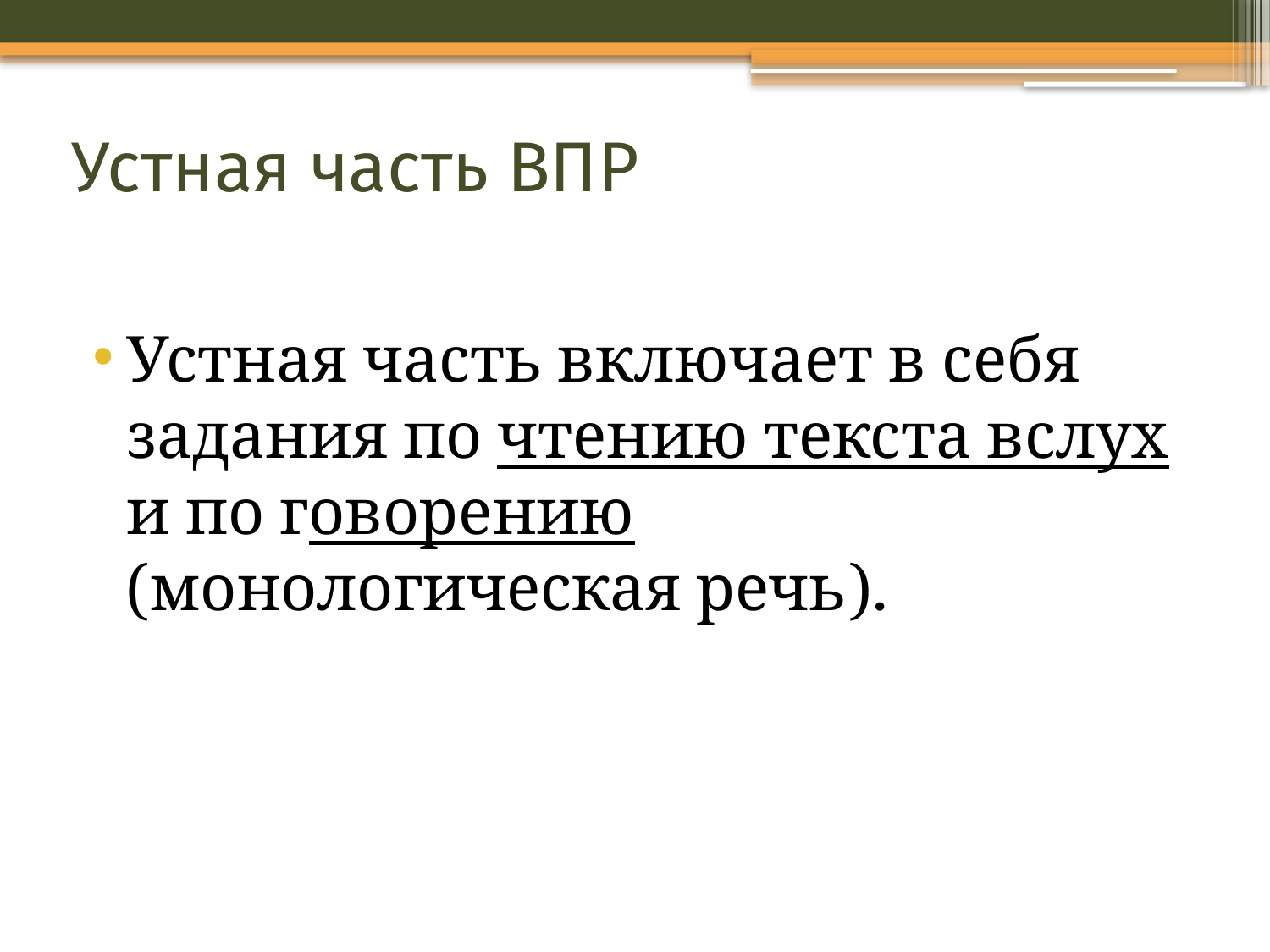

# Устная часть ВПР
Устная часть включает в себя задания по чтению текста вслух и по говорению (монологическая речь).